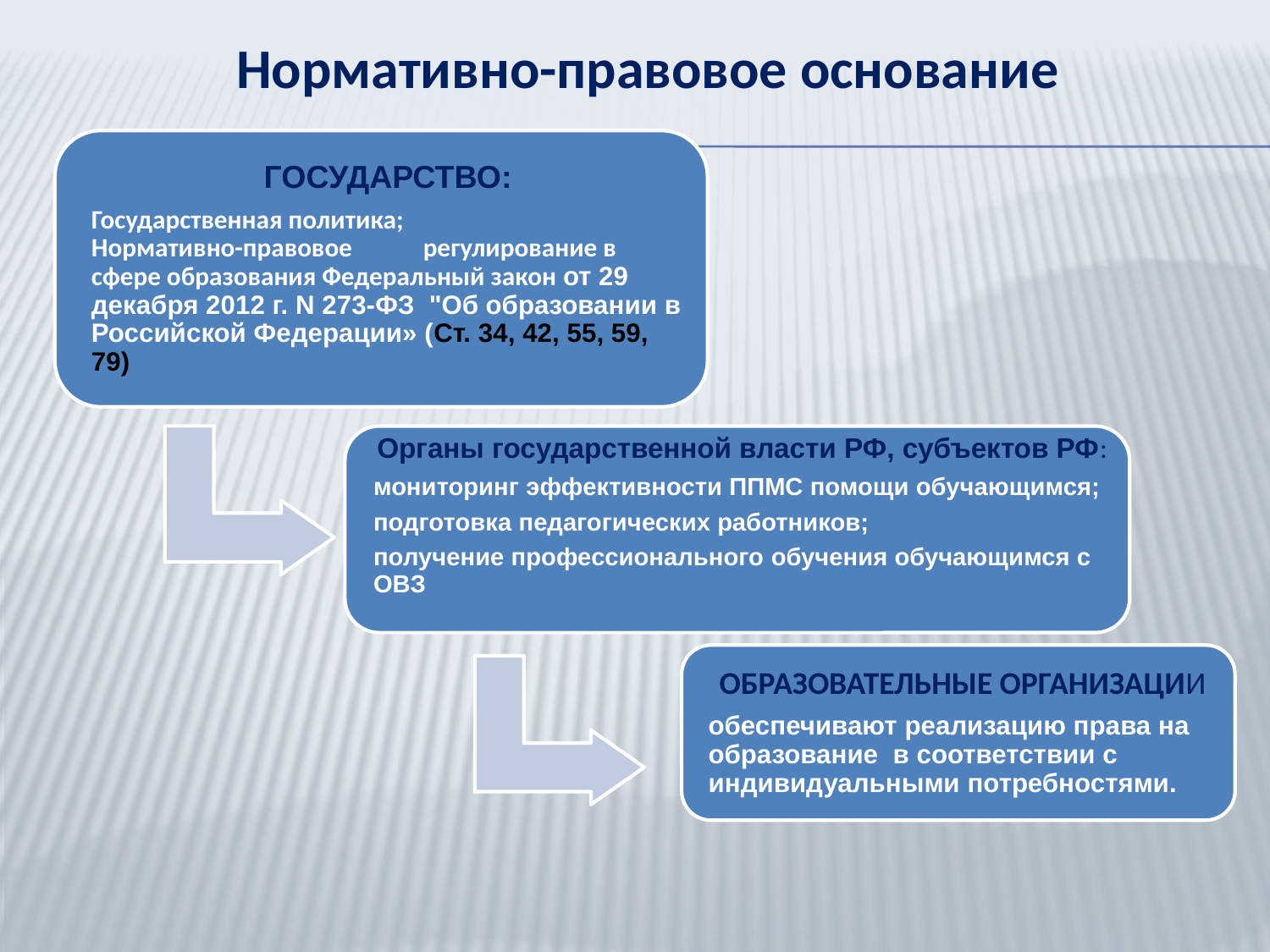

# Нормативно-правовое основание
ГОСУДАРСТВО:
Государственная политика;
Нормативно-правовое            регулирование в сфере образования Федеральный закон от 29 декабря 2012 г. N 273-ФЗ  "Об образовании в Российской Федерации» (Ст. 34, 42, 55, 59, 79)

Органы государственной власти РФ, субъектов РФ:
мониторинг эффективности ППМС помощи обучающимся;
подготовка педагогических работников;
получение профессионального обучения обучающимся с ОВЗ

ОБРАЗОВАТЕЛЬНЫЕ ОРГАНИЗАЦИИ
обеспечивают реализацию права на образование  в соответствии с индивидуальными потребностями.